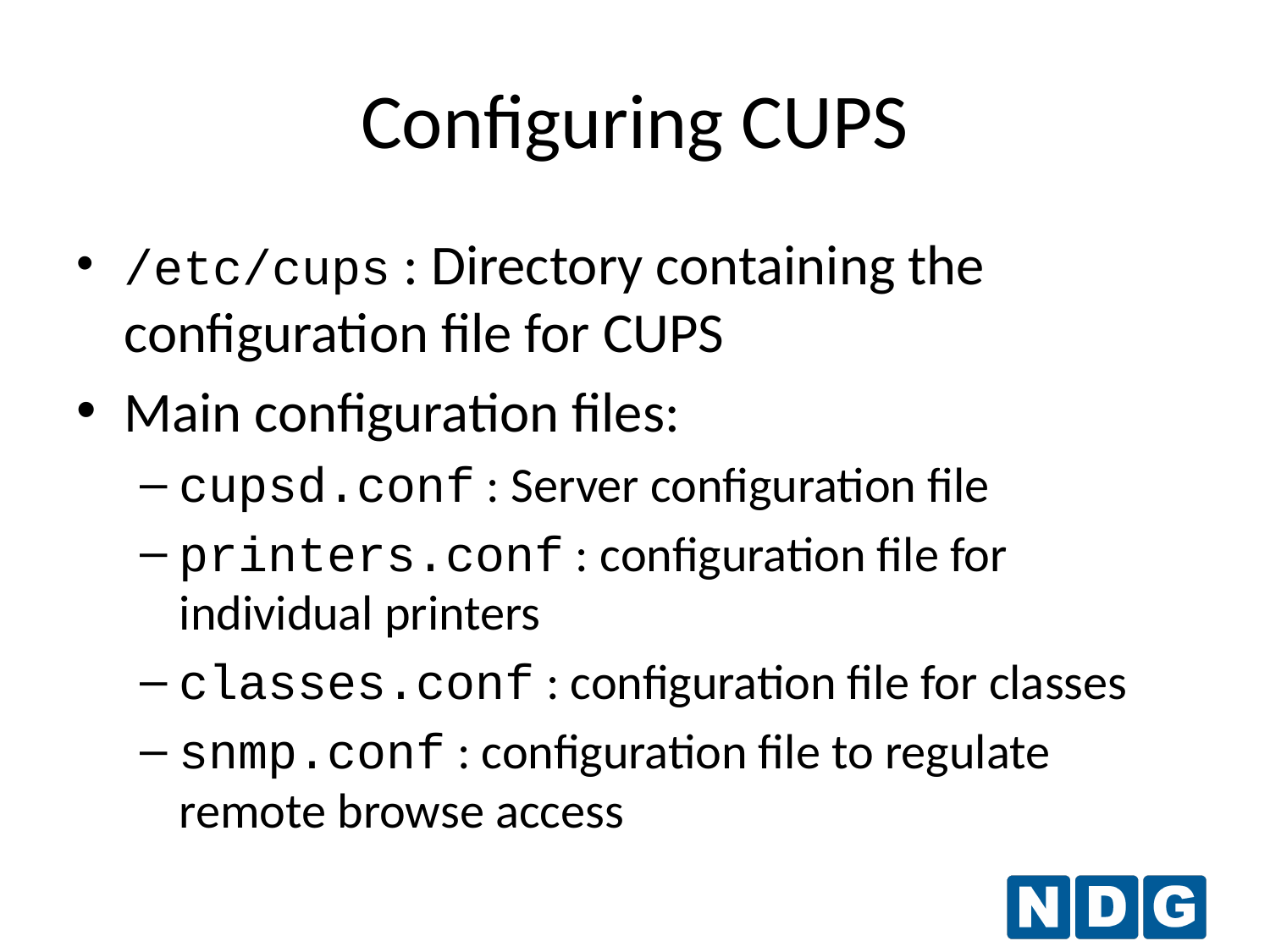

Configuring CUPS
/etc/cups : Directory containing the configuration file for CUPS
Main configuration files:
cupsd.conf : Server configuration file
printers.conf : configuration file for individual printers
classes.conf : configuration file for classes
snmp.conf : configuration file to regulate remote browse access